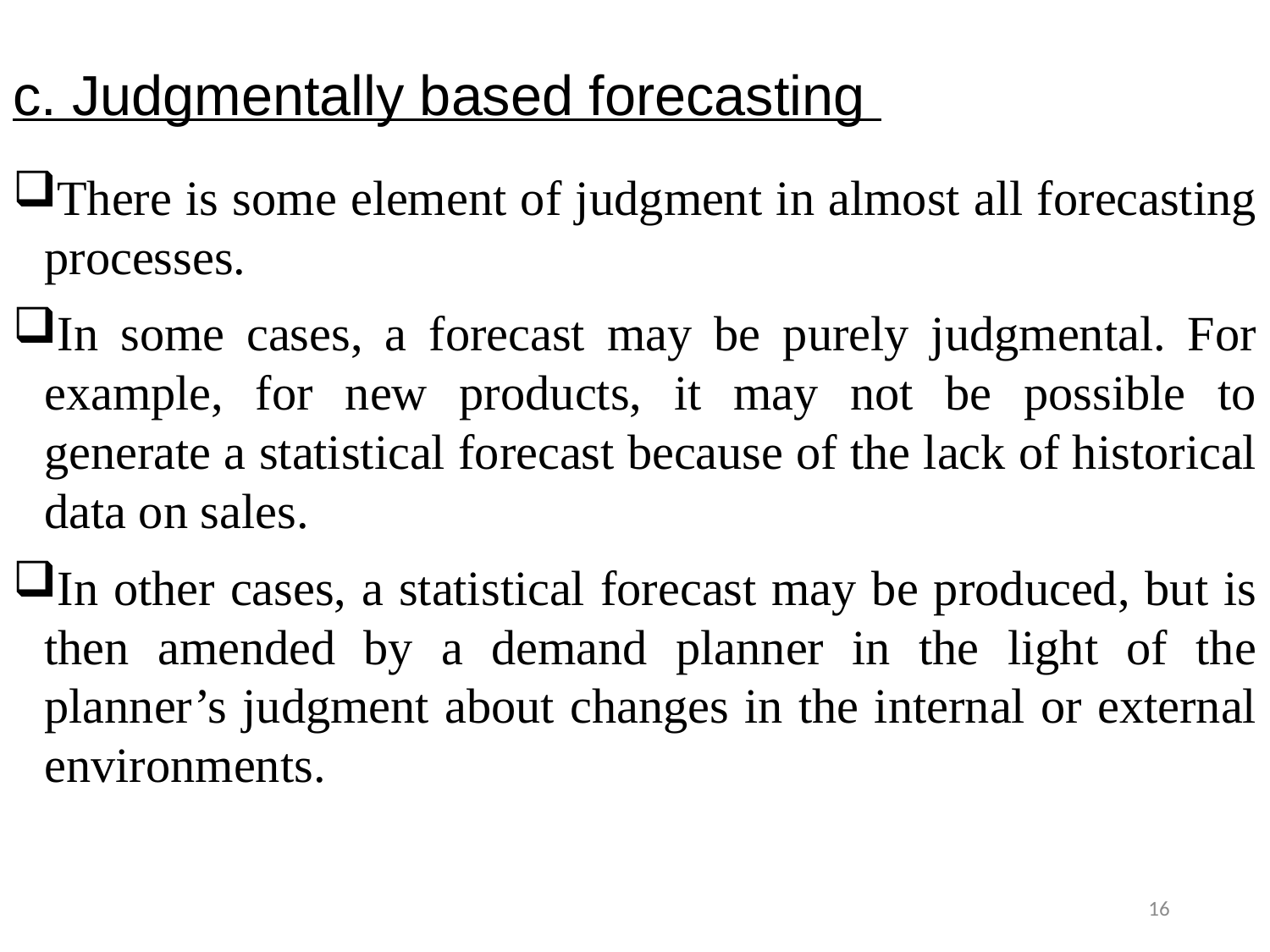

# c. Judgmentally based forecasting
There is some element of judgment in almost all forecasting processes.
In some cases, a forecast may be purely judgmental. For example, for new products, it may not be possible to generate a statistical forecast because of the lack of historical data on sales.
In other cases, a statistical forecast may be produced, but is then amended by a demand planner in the light of the planner’s judgment about changes in the internal or external environments.

16